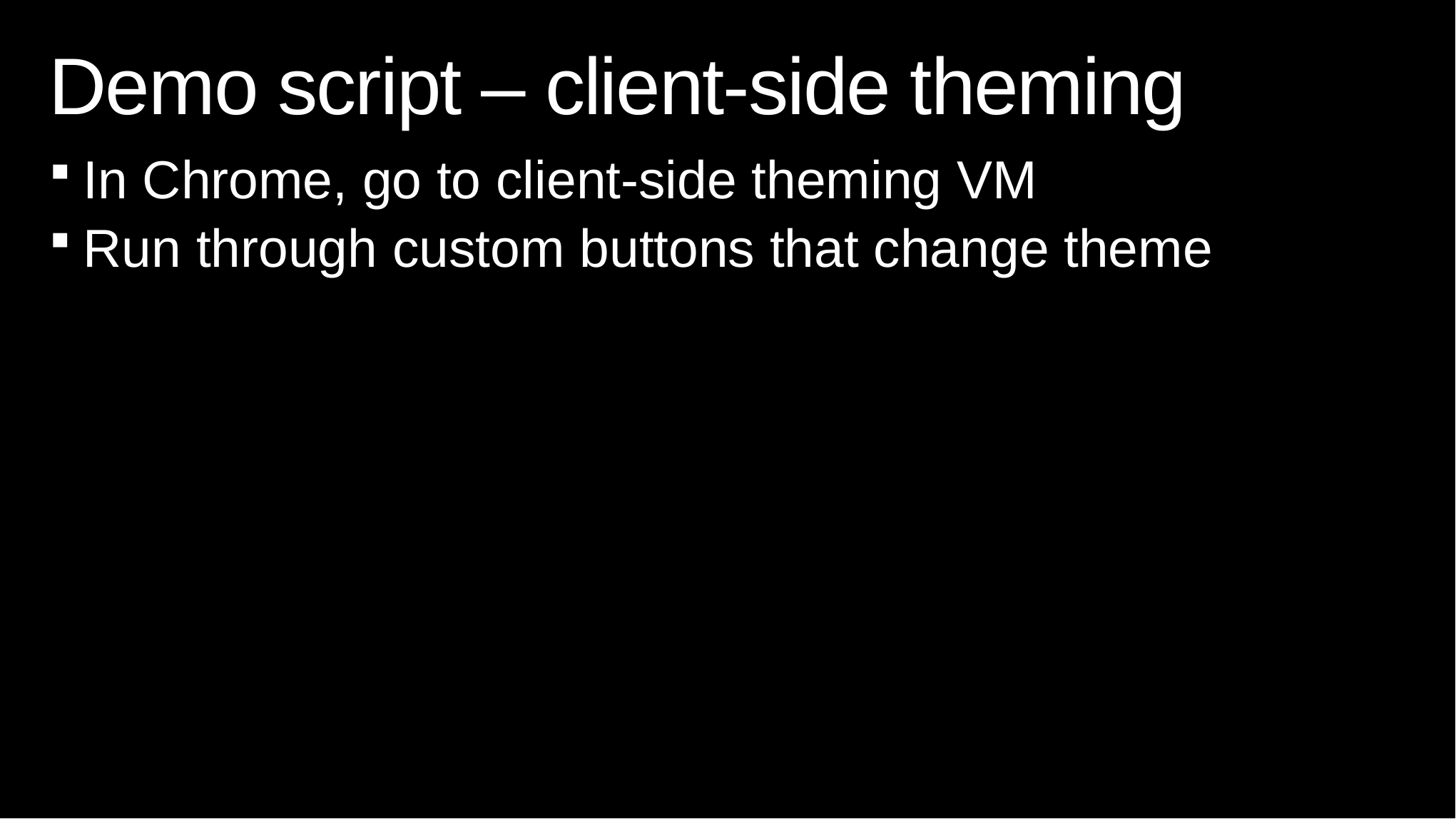

# Demo script – client-side theming
In Chrome, go to client-side theming VM
Run through custom buttons that change theme